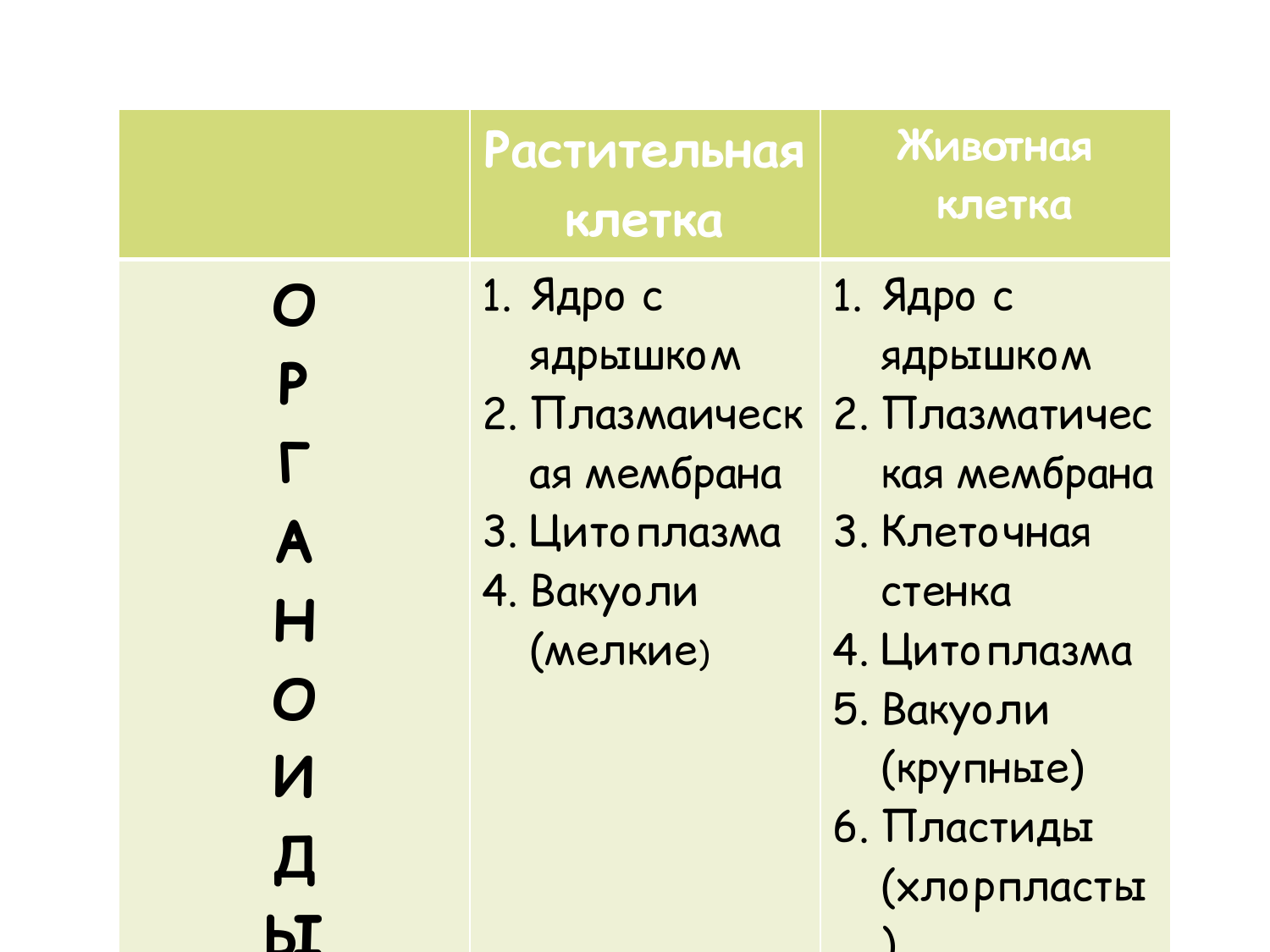

|  | Растительная клетка | Животная клетка |
| --- | --- | --- |
| О Р Г А Н О И Д Ы | Ядро с ядрышком Плазмаическая мембрана Цитоплазма Вакуоли (мелкие) | Ядро с ядрышком Плазматическая мембрана Клеточная стенка Цитоплазма Вакуоли (крупные) Пластиды (хлорпласты) |